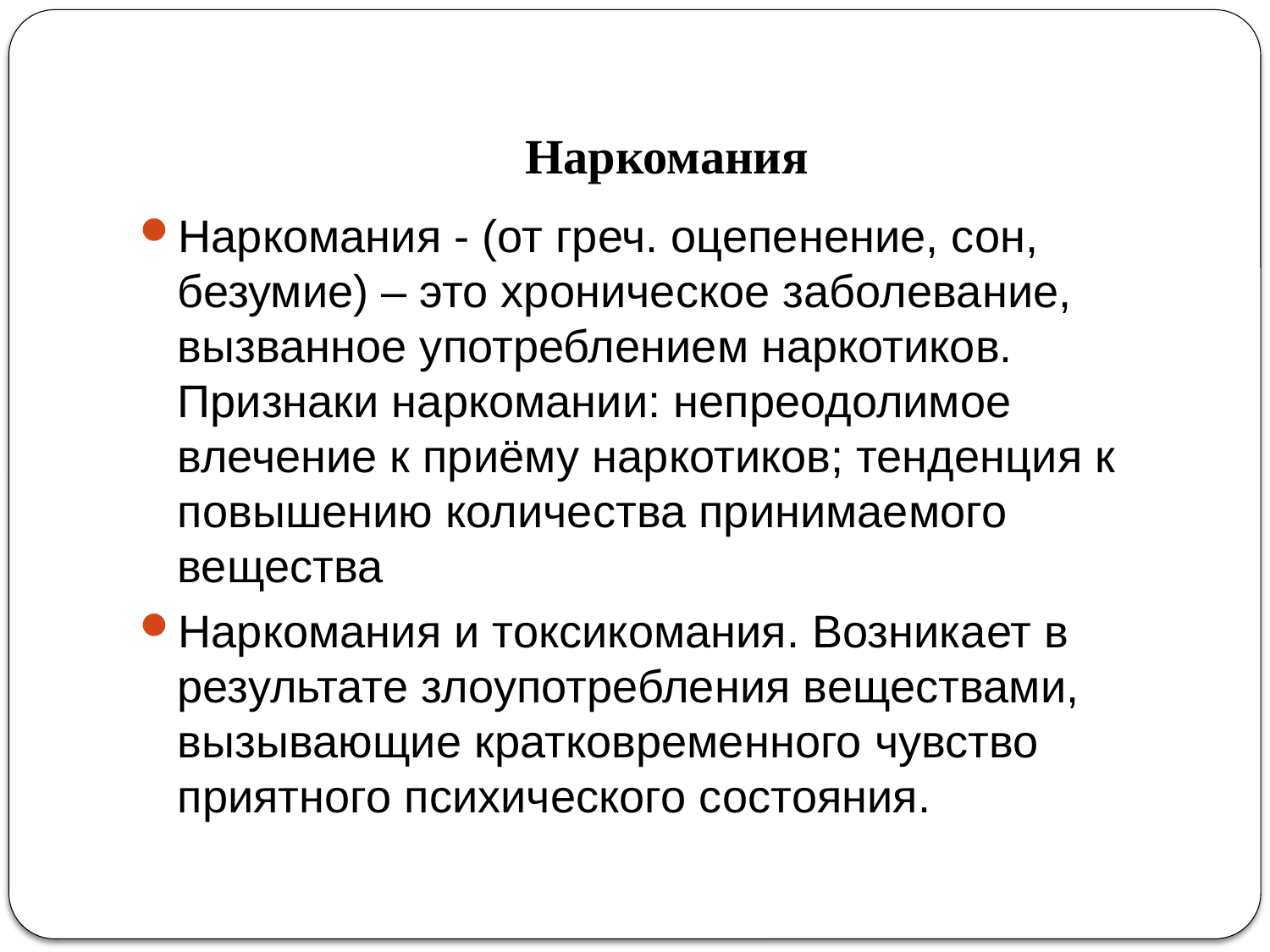

# Наркомания
Наркомания - (от греч. оцепенение, сон, безумие) – это хроническое заболевание, вызванное употреблением наркотиков. Признаки наркомании: непреодолимое влечение к приёму наркотиков; тенденция к повышению количества принимаемого вещества
Наркомания и токсикомания. Возникает в результате злоупотребления веществами, вызывающие кратковременного чувство приятного психического состояния.